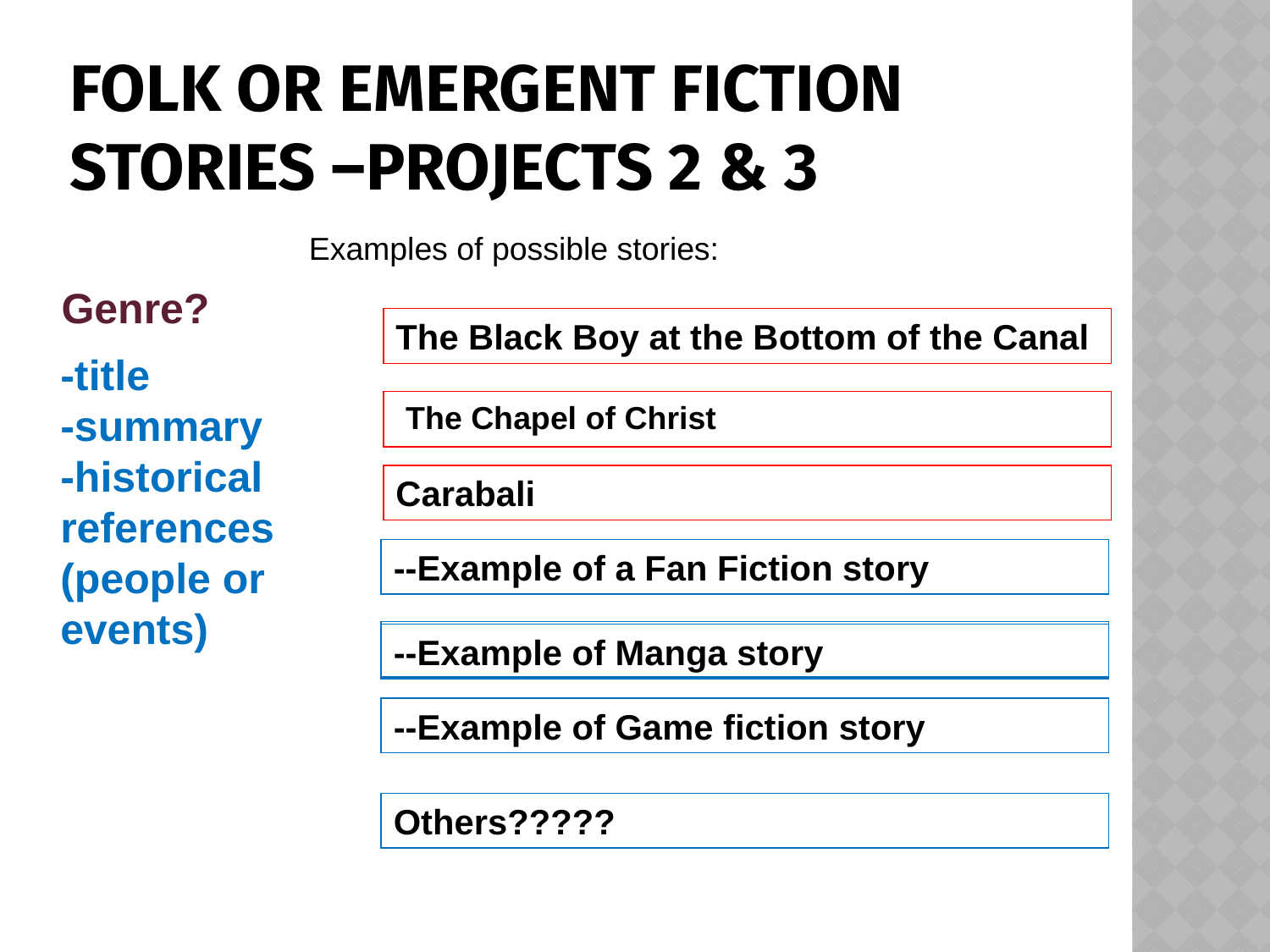

# Folk or emergent fiction Stories –Projects 2 & 3
Examples of possible stories:
Genre?
The Black Boy at the Bottom of the Canal
-title
-summary
-historical references (people or events)

The Chapel of Christ
Carabali
--Example of a Fan Fiction story

--Example of Manga story
--Example of Game fiction story
Others?????